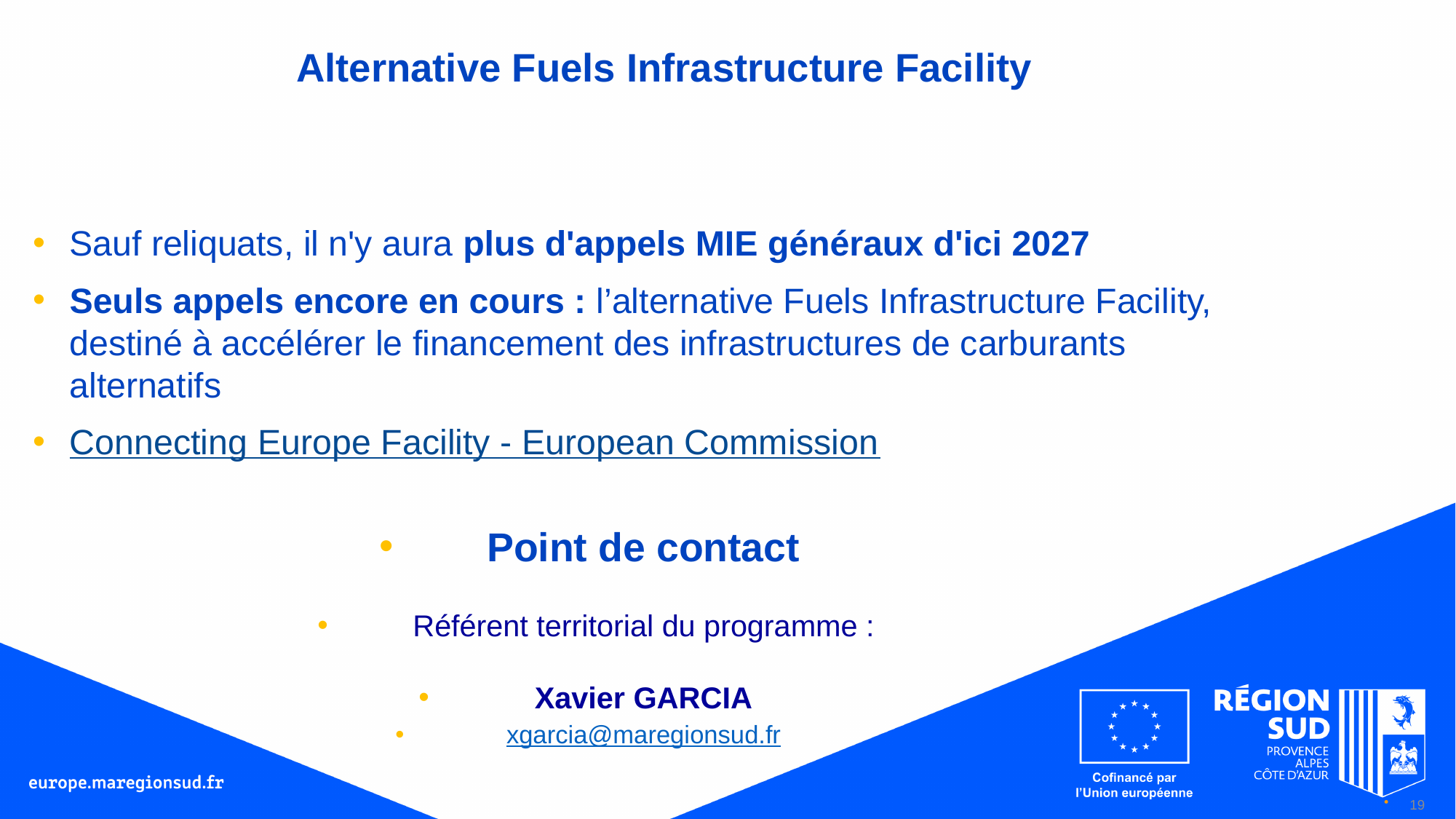

# Alternative Fuels Infrastructure Facility

Sauf reliquats, il n'y aura plus d'appels MIE généraux d'ici 2027
Seuls appels encore en cours : l’alternative Fuels Infrastructure Facility, destiné à accélérer le financement des infrastructures de carburants alternatifs
Connecting Europe Facility - European Commission

Point de contact

Référent territorial du programme :

Xavier GARCIA
xgarcia@maregionsud.fr

19